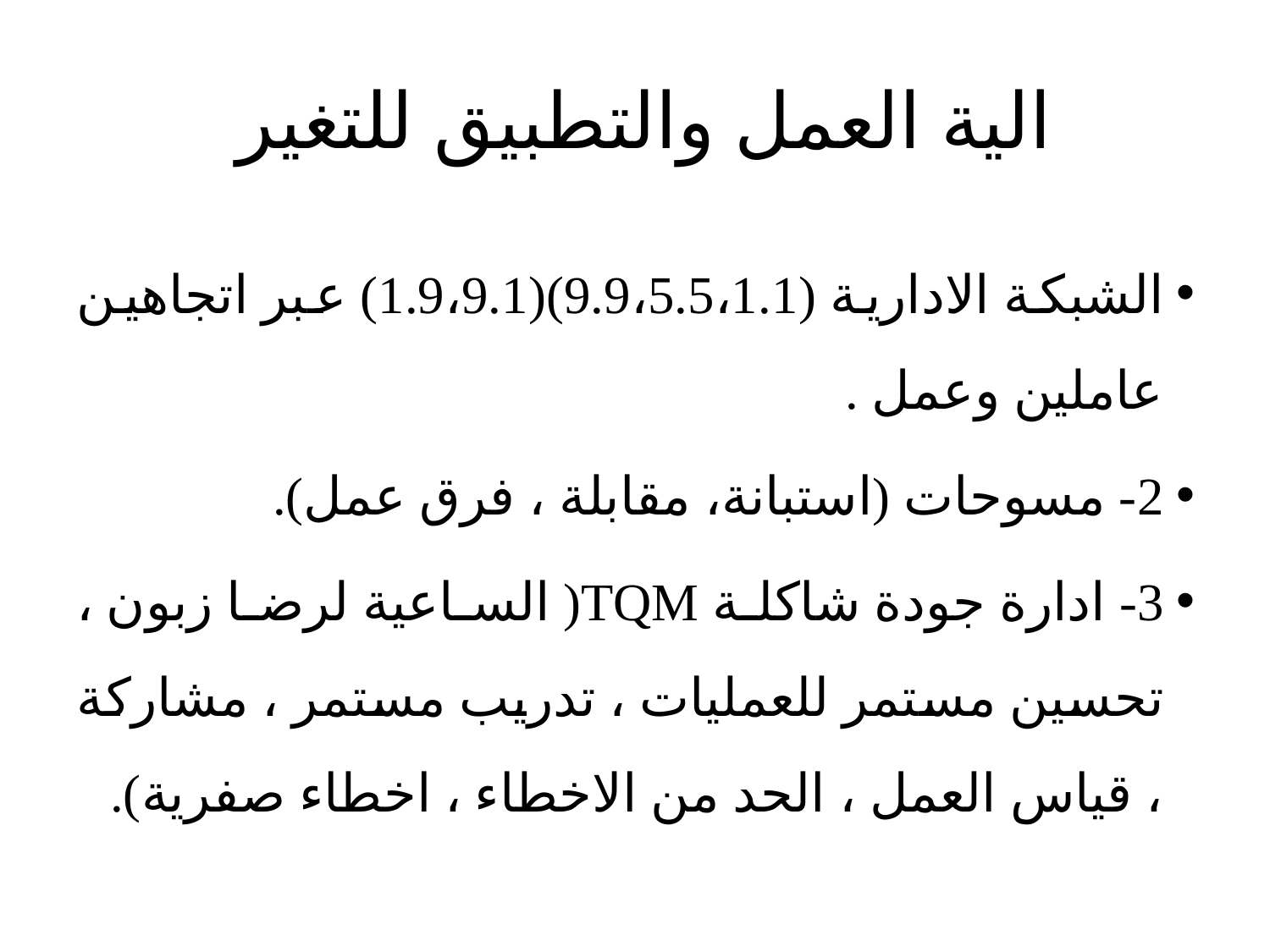

# الية العمل والتطبيق للتغير
الشبكة الادارية (9.9،5.5،1.1)(1.9،9.1) عبر اتجاهين عاملين وعمل .
2- مسوحات (استبانة، مقابلة ، فرق عمل).
3- ادارة جودة شاكلة TQM( الساعية لرضا زبون ، تحسين مستمر للعمليات ، تدريب مستمر ، مشاركة ، قياس العمل ، الحد من الاخطاء ، اخطاء صفرية).